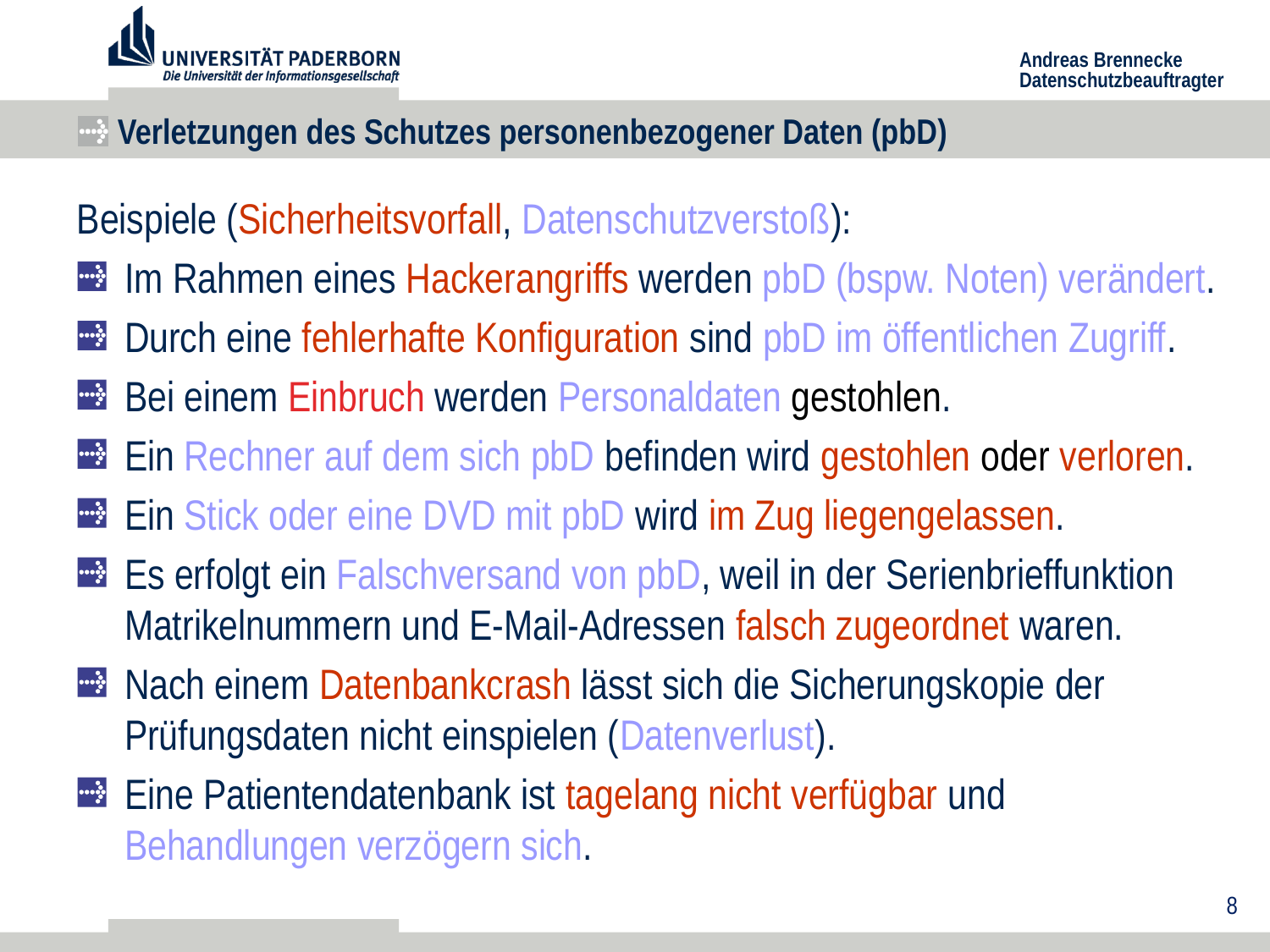

# Verletzungen des Schutzes personenbezogener Daten (pbD)
Beispiele (Sicherheitsvorfall, Datenschutzverstoß):
Im Rahmen eines Hackerangriffs werden pbD (bspw. Noten) verändert.
Durch eine fehlerhafte Konfiguration sind pbD im öffentlichen Zugriff.
Bei einem Einbruch werden Personaldaten gestohlen.
Ein Rechner auf dem sich pbD befinden wird gestohlen oder verloren.
Ein Stick oder eine DVD mit pbD wird im Zug liegengelassen.
Es erfolgt ein Falschversand von pbD, weil in der Serienbrieffunktion Matrikelnummern und E-Mail-Adressen falsch zugeordnet waren.
Nach einem Datenbankcrash lässt sich die Sicherungskopie der Prüfungsdaten nicht einspielen (Datenverlust).
Eine Patientendatenbank ist tagelang nicht verfügbar und Behandlungen verzögern sich.
8